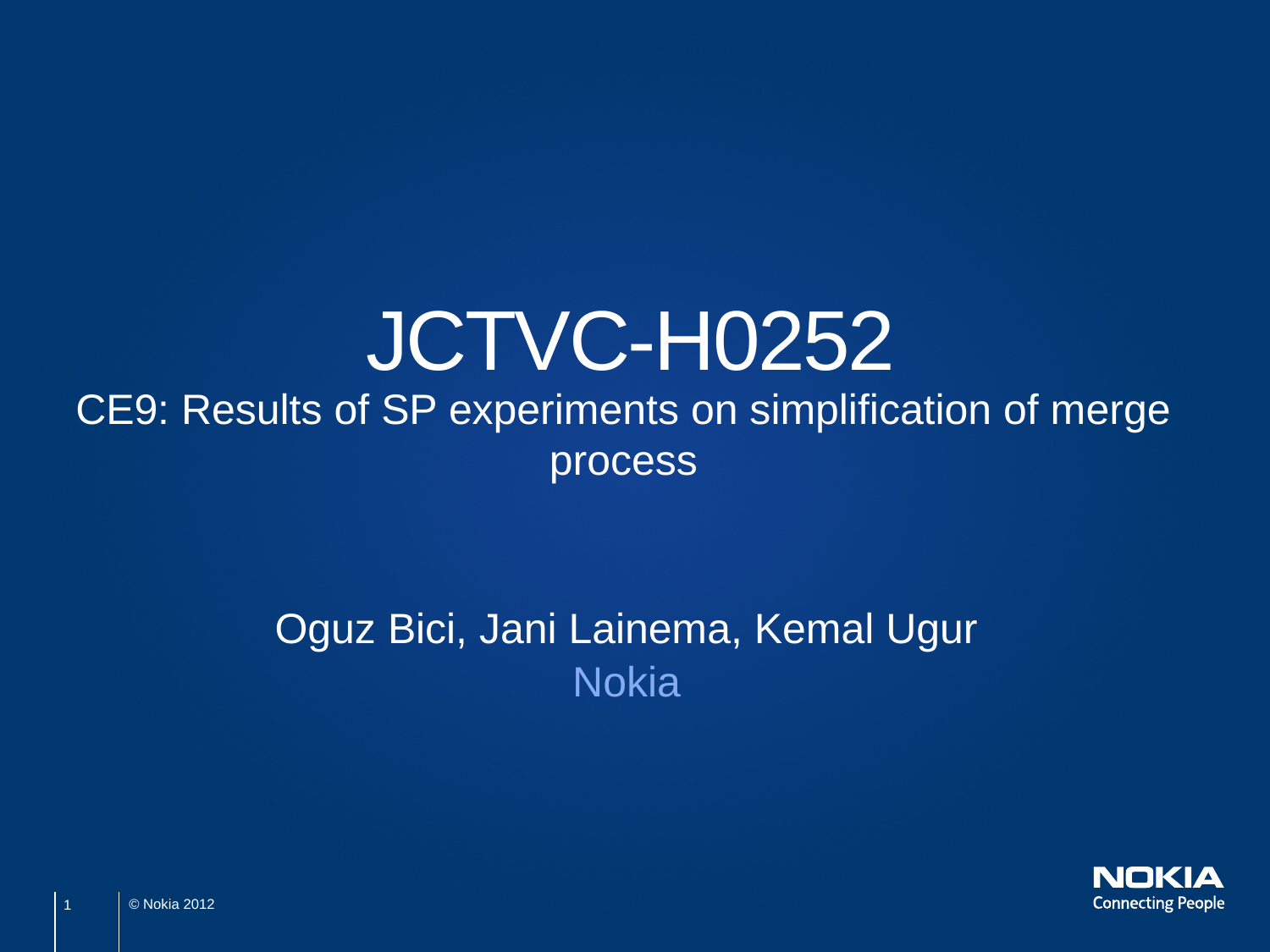

# JCTVC-H0252
CE9: Results of SP experiments on simplification of merge process
Oguz Bici, Jani Lainema, Kemal Ugur
Nokia
© Nokia 2012
1